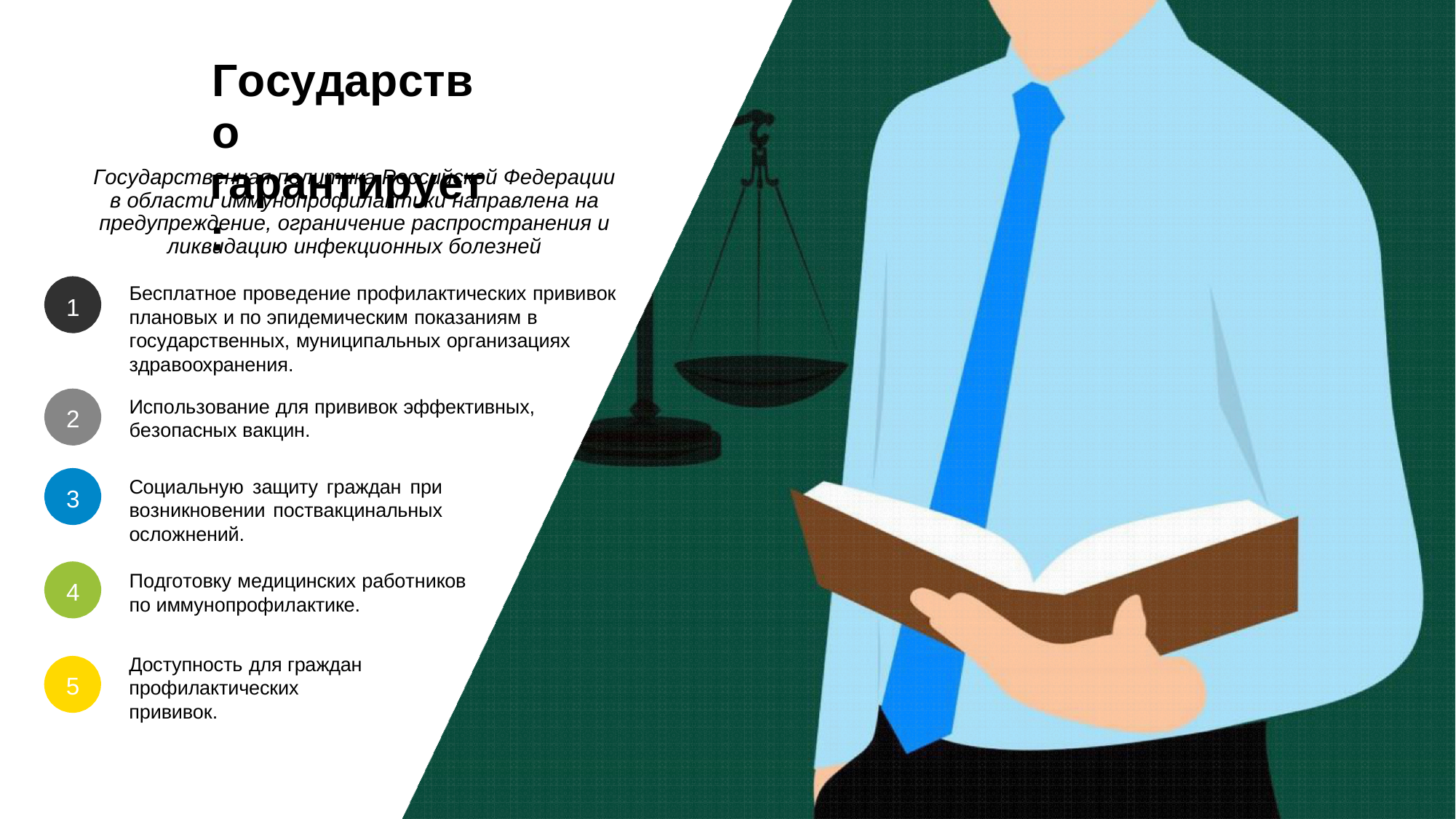

Государство
гарантирует:
Государственная политика Российской Федерации в области иммунопрофилактики направлена на предупреждение, ограничение распространения и ликвидацию инфекционных болезней

Бесплатное проведение профилактических прививок плановых и по эпидемическим показаниям в государственных, муниципальных организациях здравоохранения.
1

Использование для прививок эффективных, безопасных вакцин.
2

Социальную защиту граждан при возникновении поствакцинальных осложнений.
3

Подготовку медицинских работников по иммунопрофилактике.
4
Доступность для граждан профилактических прививок.

5